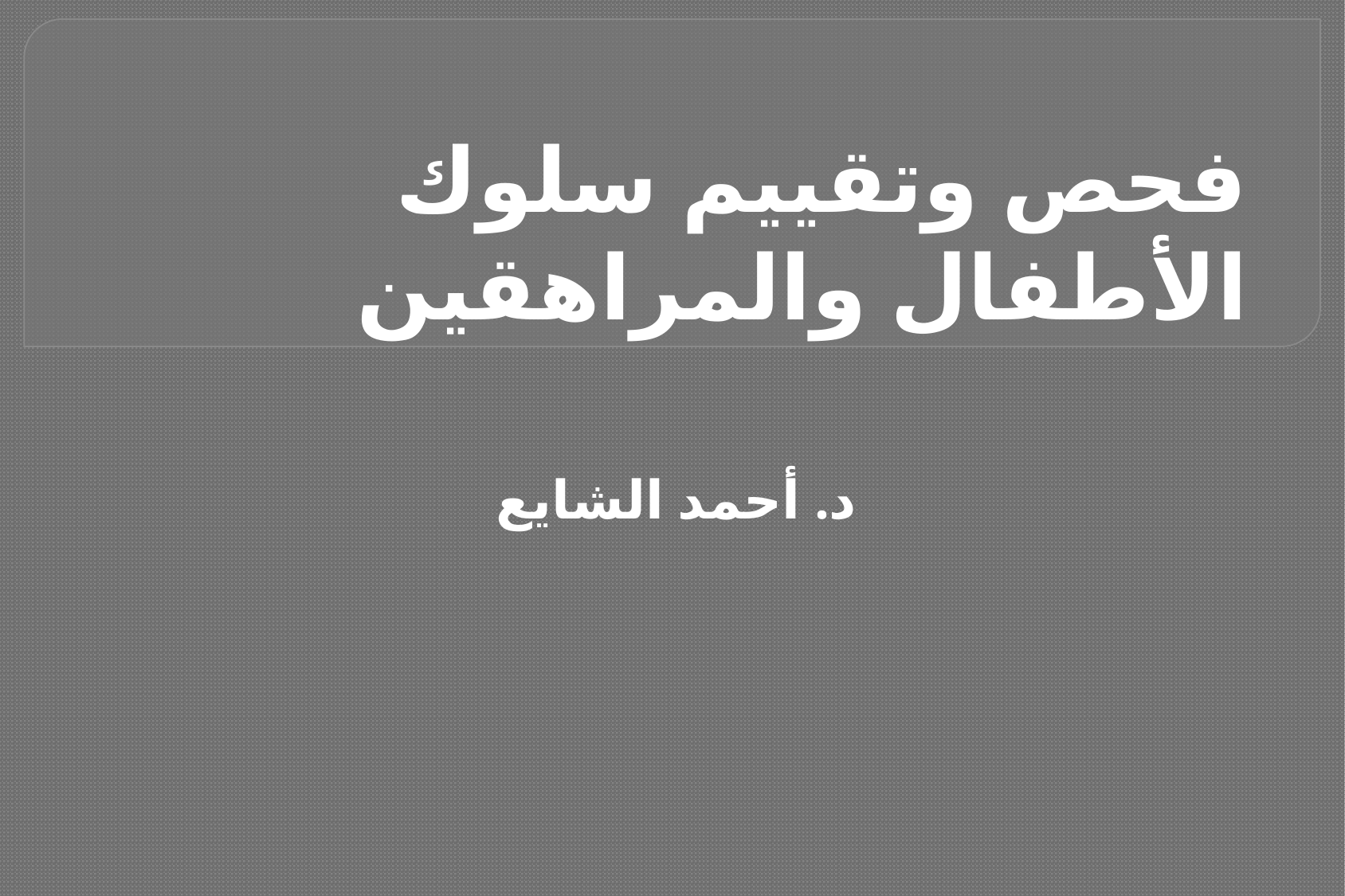

# فحص وتقييم سلوك الأطفال والمراهقين

د. أحمد الشايع